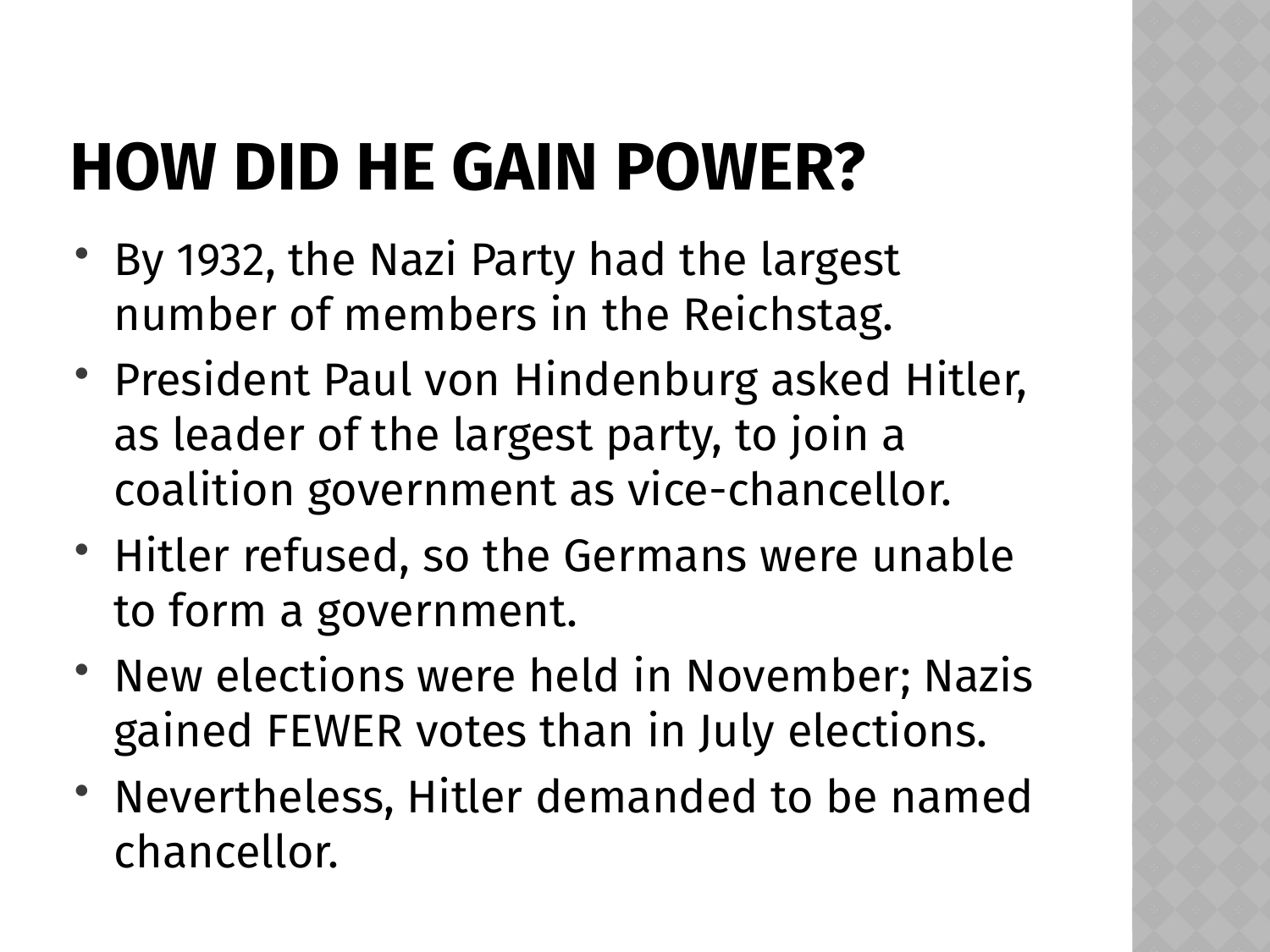

# How did he gain power?
By 1932, the Nazi Party had the largest number of members in the Reichstag.
President Paul von Hindenburg asked Hitler, as leader of the largest party, to join a coalition government as vice-chancellor.
Hitler refused, so the Germans were unable to form a government.
New elections were held in November; Nazis gained FEWER votes than in July elections.
Nevertheless, Hitler demanded to be named chancellor.